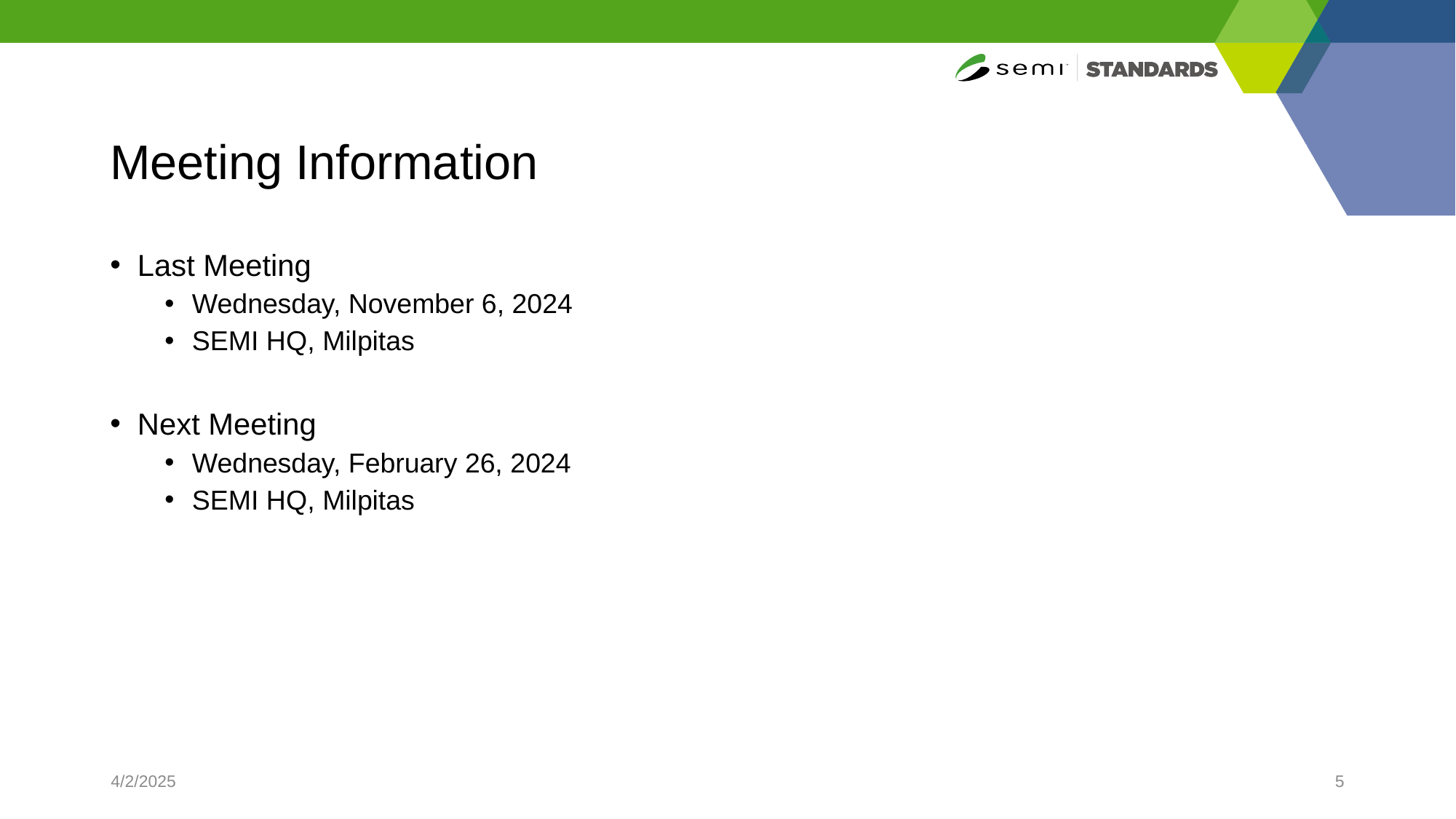

# Meeting Information
Last Meeting
Wednesday, November 6, 2024
SEMI HQ, Milpitas

Next Meeting
Wednesday, February 26, 2024
SEMI HQ, Milpitas
4/2/2025
5